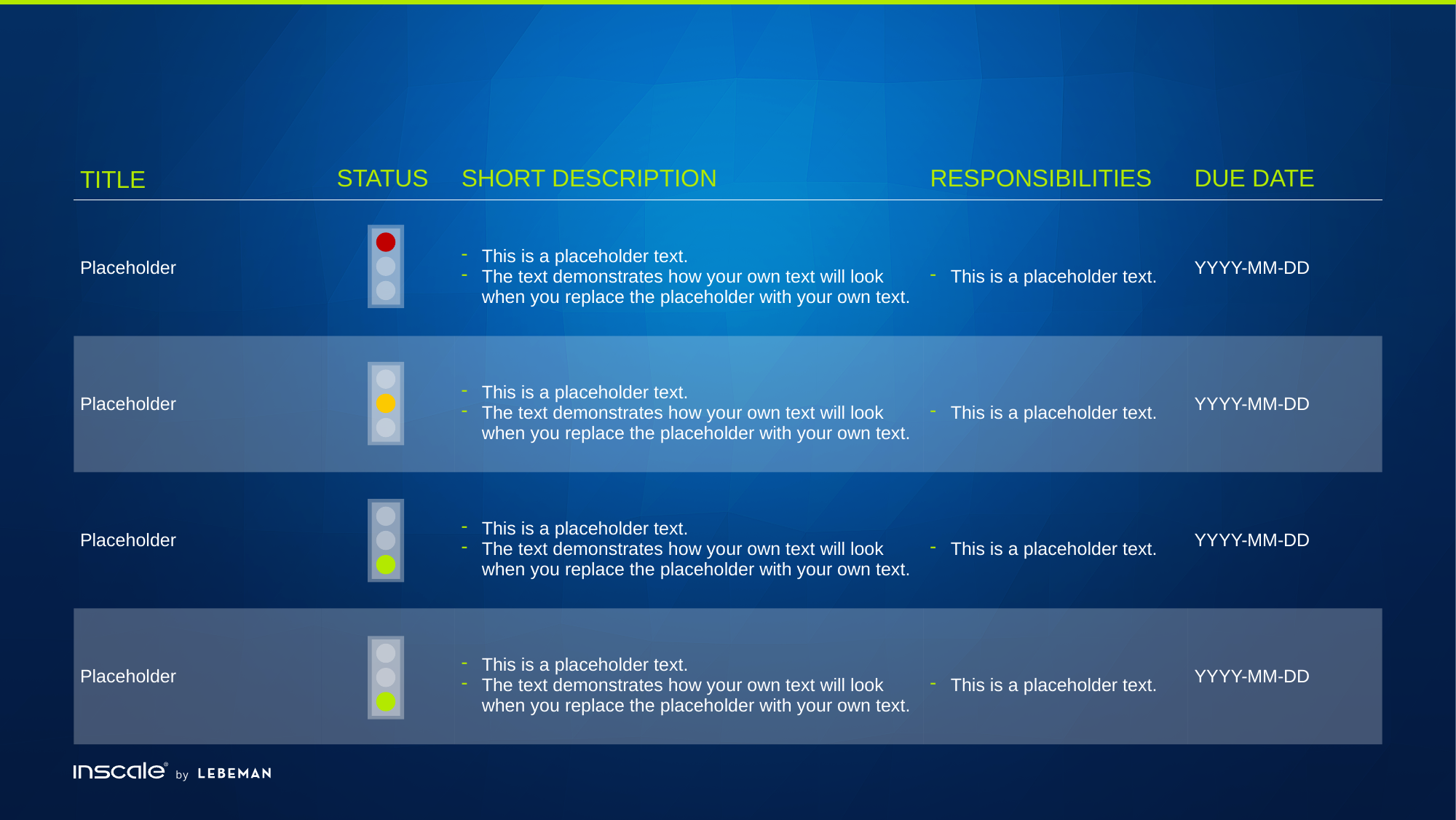

#

| Title | Status | Short description | Responsibilities | Due date |
| --- | --- | --- | --- | --- |
| Placeholder |  | This is a placeholder text. The text demonstrates how your own text will look when you replace the placeholder with your own text. | This is a placeholder text. | YYYY-MM-DD |
| Placeholder |  | This is a placeholder text. The text demonstrates how your own text will look when you replace the placeholder with your own text. | This is a placeholder text. | YYYY-MM-DD |
| Placeholder |  | This is a placeholder text. The text demonstrates how your own text will look when you replace the placeholder with your own text. | This is a placeholder text. | YYYY-MM-DD |
| Placeholder |  | This is a placeholder text. The text demonstrates how your own text will look when you replace the placeholder with your own text. | This is a placeholder text. | YYYY-MM-DD |